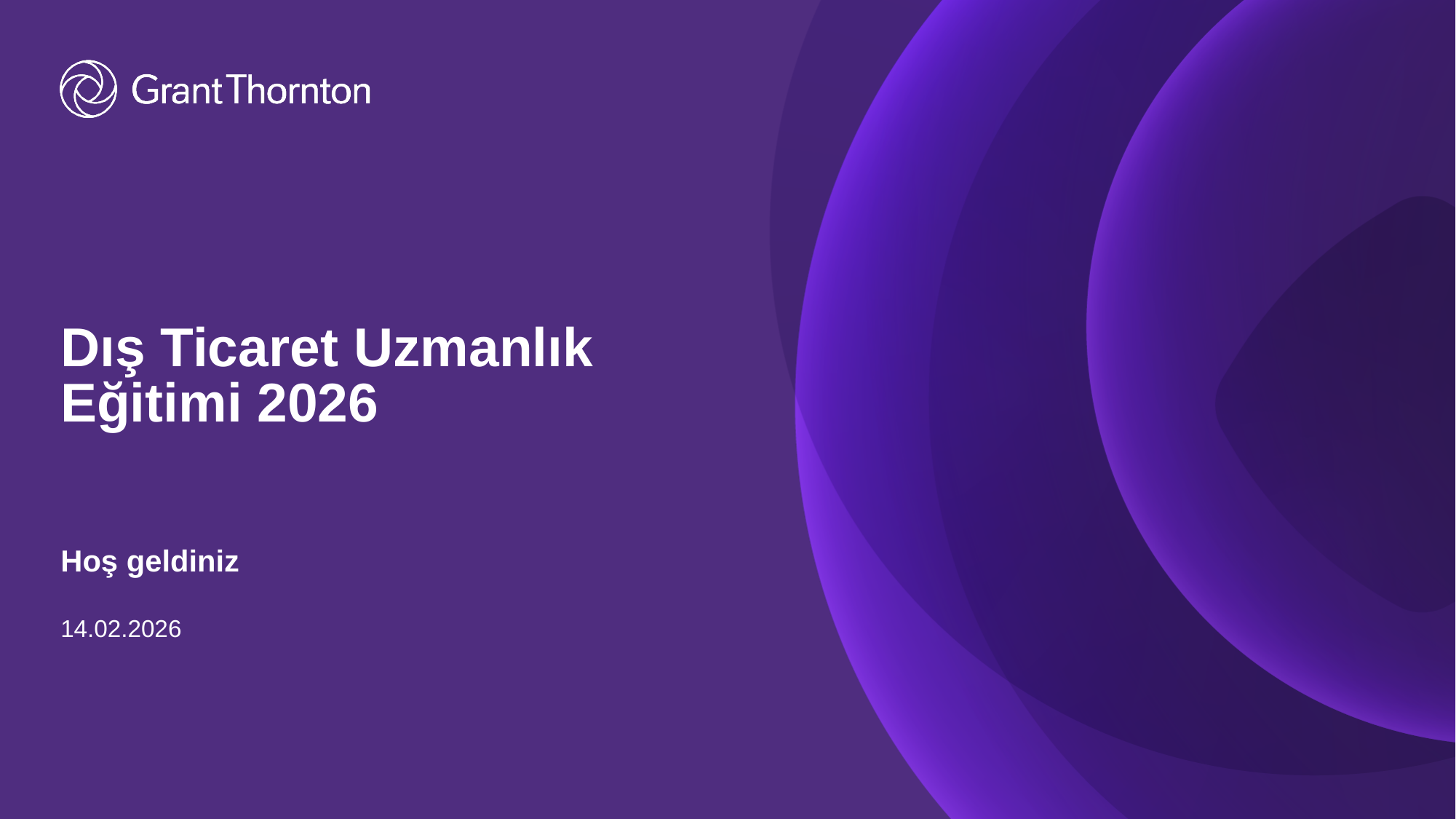

# Dış Ticaret Uzmanlık Eğitimi 2026
Hoş geldiniz
14.02.2026
1